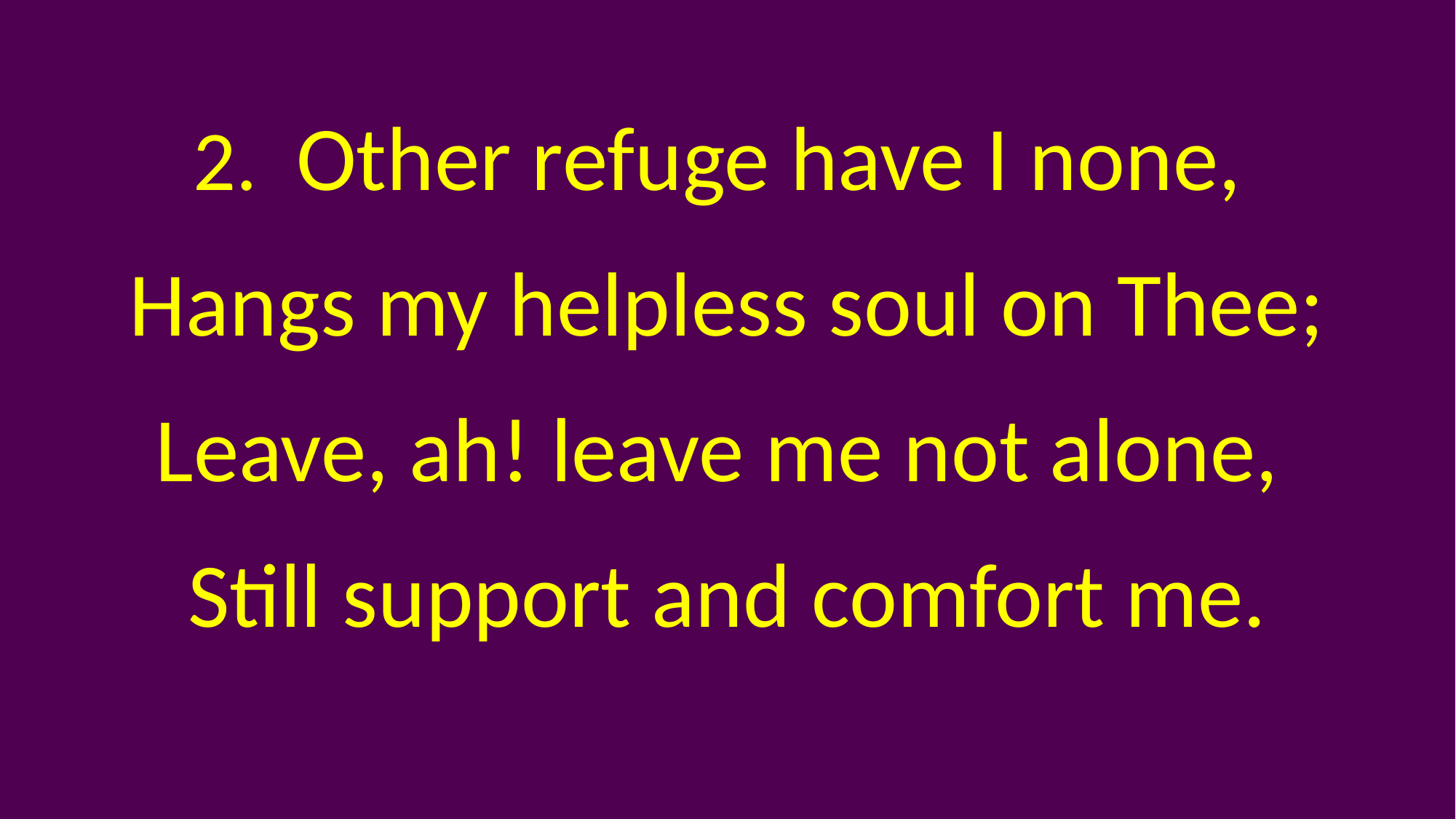

2.  Other refuge have I none,
Hangs my helpless soul on Thee;
Leave, ah! leave me not alone,
Still support and comfort me.